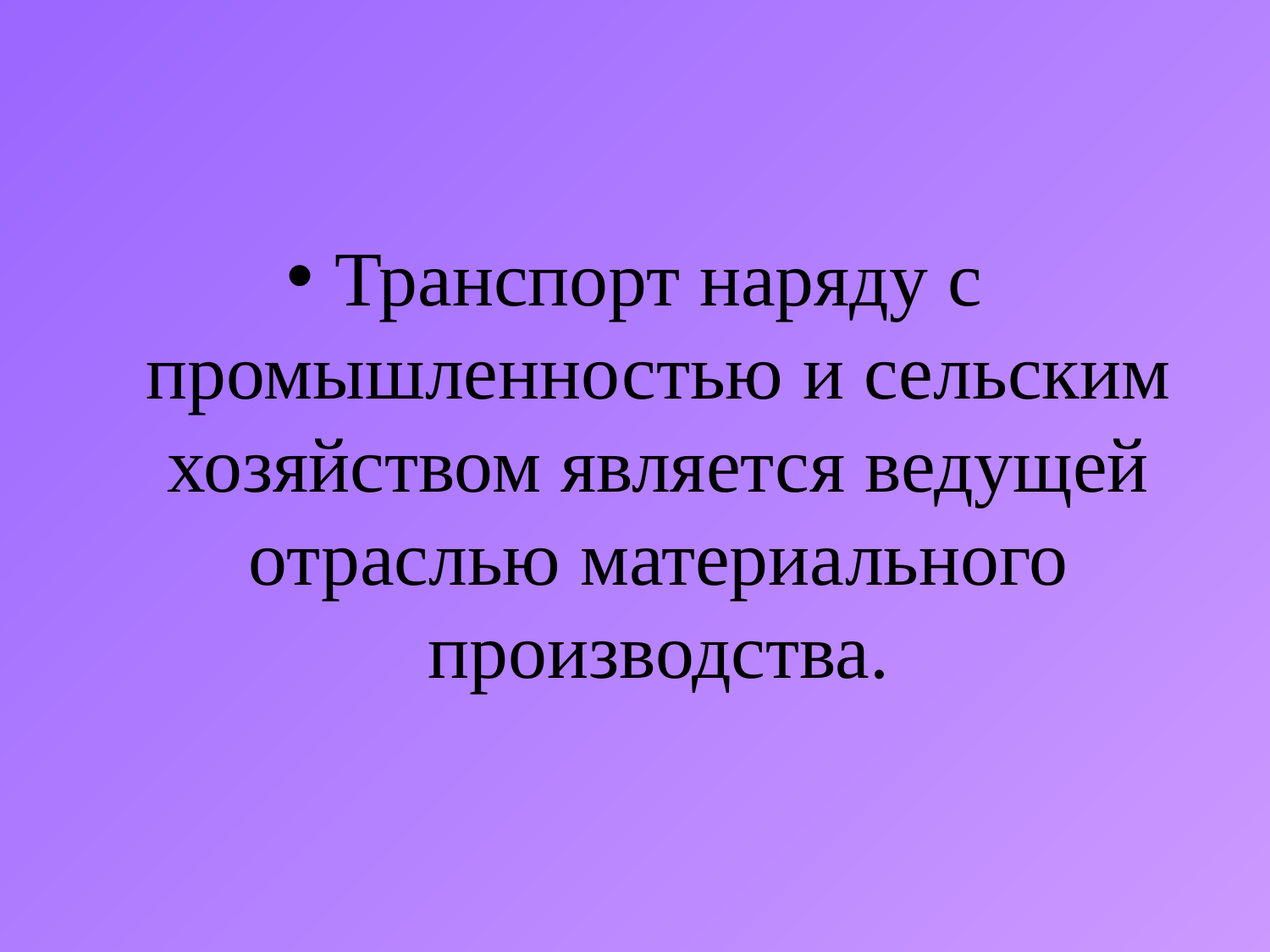

#
Транспорт наряду с промышленностью и сельским хозяйством является ведущей отраслью материального производства.